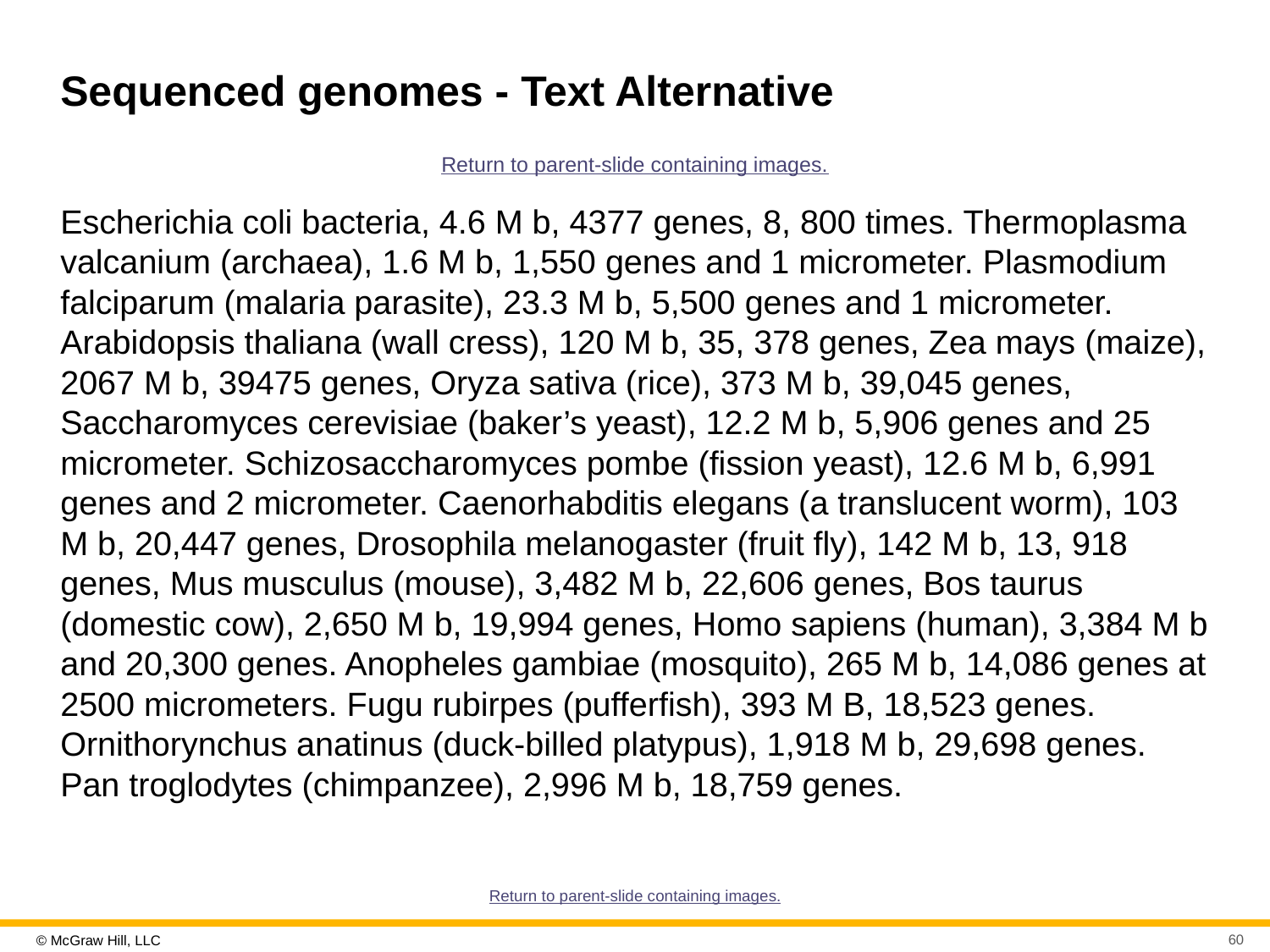

# Sequenced genomes - Text Alternative
Return to parent-slide containing images.
Escherichia coli bacteria, 4.6 M b, 4377 genes, 8, 800 times. Thermoplasma valcanium (archaea), 1.6 M b, 1,550 genes and 1 micrometer. Plasmodium falciparum (malaria parasite), 23.3 M b, 5,500 genes and 1 micrometer. Arabidopsis thaliana (wall cress), 120 M b, 35, 378 genes, Zea mays (maize), 2067 M b, 39475 genes, Oryza sativa (rice), 373 M b, 39,045 genes, Saccharomyces cerevisiae (baker’s yeast), 12.2 M b, 5,906 genes and 25 micrometer. Schizosaccharomyces pombe (fission yeast), 12.6 M b, 6,991 genes and 2 micrometer. Caenorhabditis elegans (a translucent worm), 103 M b, 20,447 genes, Drosophila melanogaster (fruit fly), 142 M b, 13, 918 genes, Mus musculus (mouse), 3,482 M b, 22,606 genes, Bos taurus (domestic cow), 2,650 M b, 19,994 genes, Homo sapiens (human), 3,384 M b and 20,300 genes. Anopheles gambiae (mosquito), 265 M b, 14,086 genes at 2500 micrometers. Fugu rubirpes (pufferfish), 393 M B, 18,523 genes. Ornithorynchus anatinus (duck-billed platypus), 1,918 M b, 29,698 genes. Pan troglodytes (chimpanzee), 2,996 M b, 18,759 genes.
Return to parent-slide containing images.
60